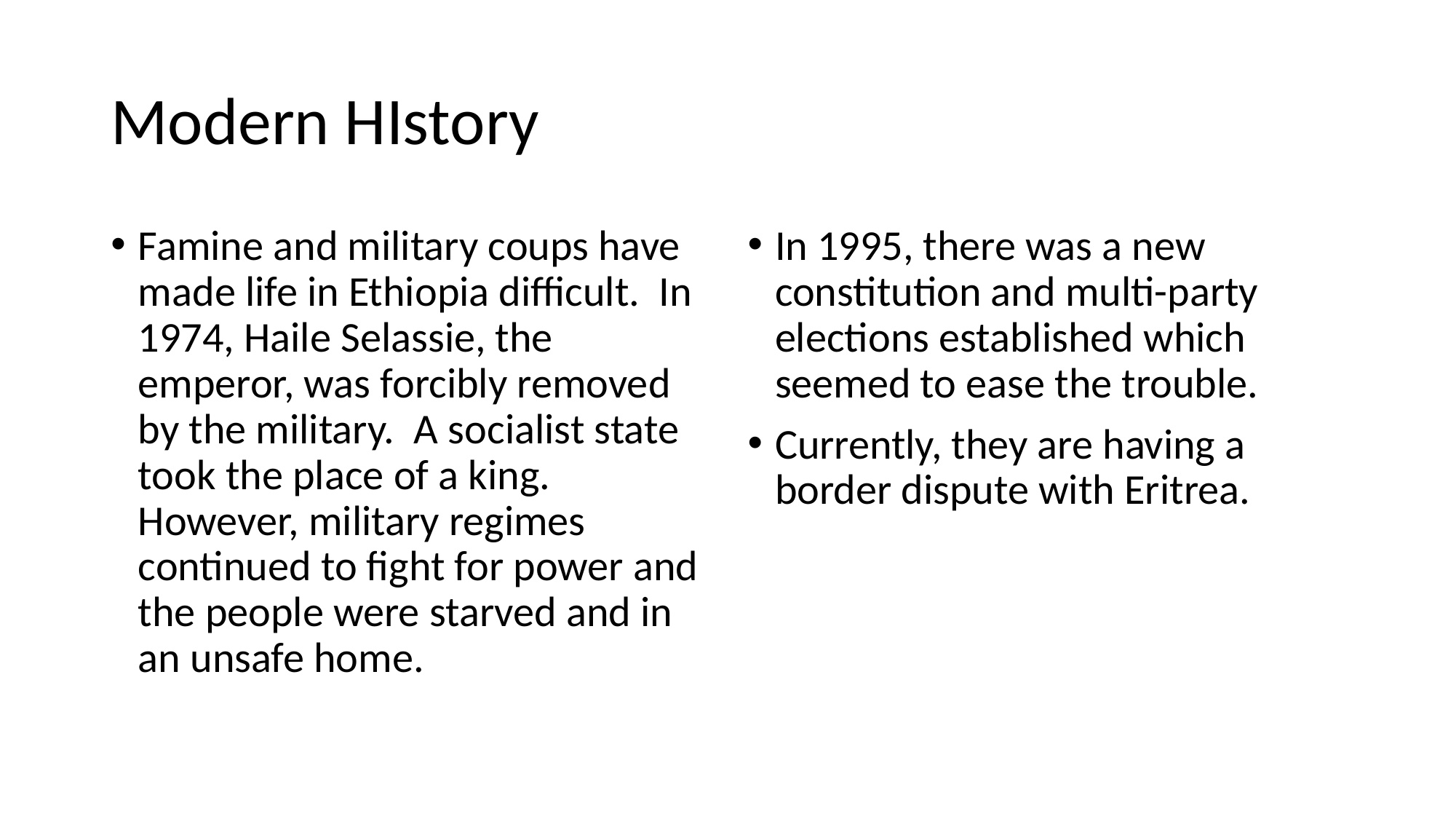

# Modern HIstory
Famine and military coups have made life in Ethiopia difficult.  In 1974, Haile Selassie, the emperor, was forcibly removed by the military.  A socialist state took the place of a king.  However, military regimes continued to fight for power and the people were starved and in an unsafe home.
In 1995, there was a new constitution and multi-party elections established which seemed to ease the trouble.
Currently, they are having a border dispute with Eritrea.